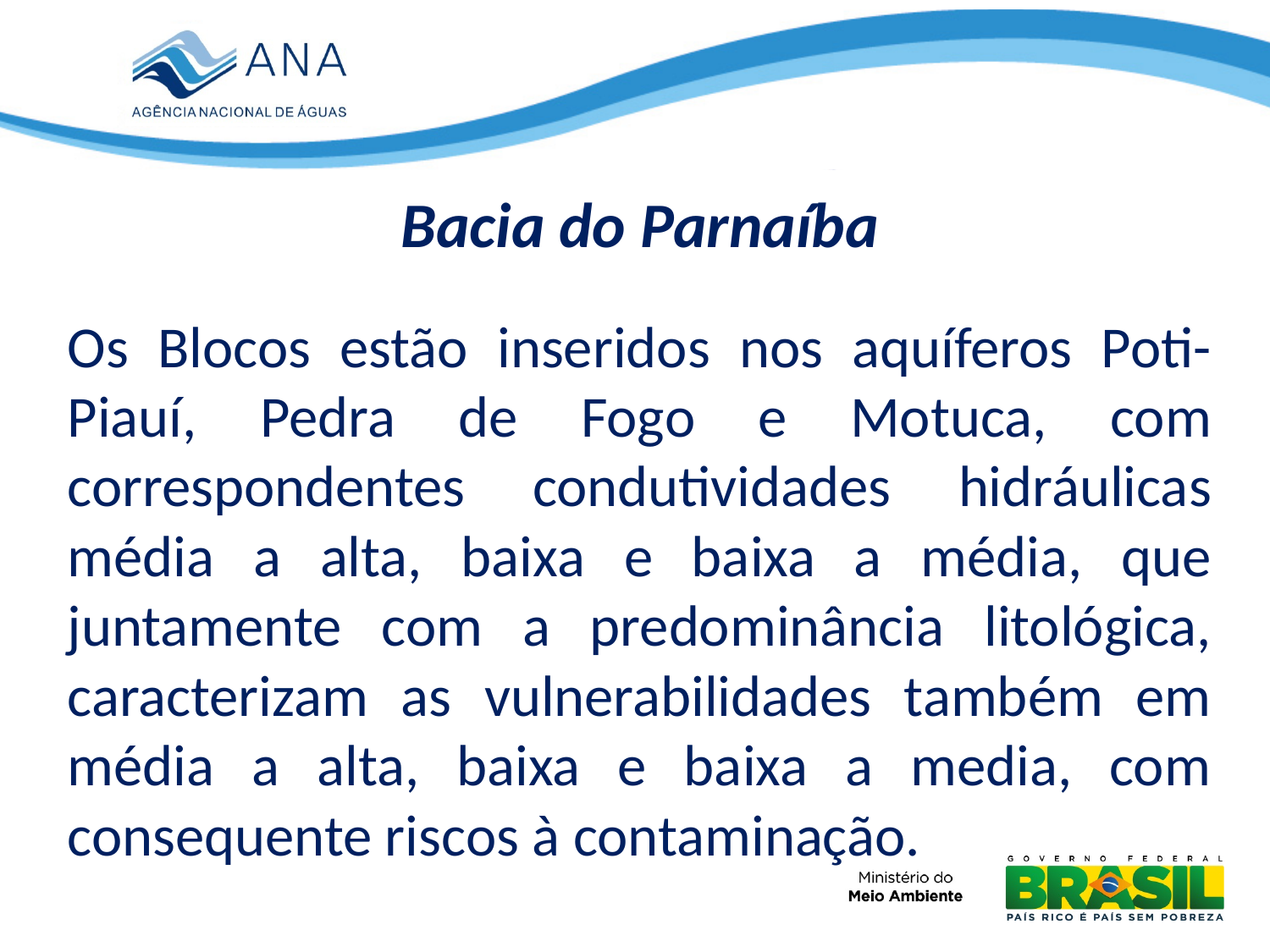

Bacia do Parnaíba

Os Blocos estão inseridos nos aquíferos Poti-Piauí, Pedra de Fogo e Motuca, com correspondentes condutividades hidráulicas média a alta, baixa e baixa a média, que juntamente com a predominância litológica, caracterizam as vulnerabilidades também em média a alta, baixa e baixa a media, com consequente riscos à contaminação.